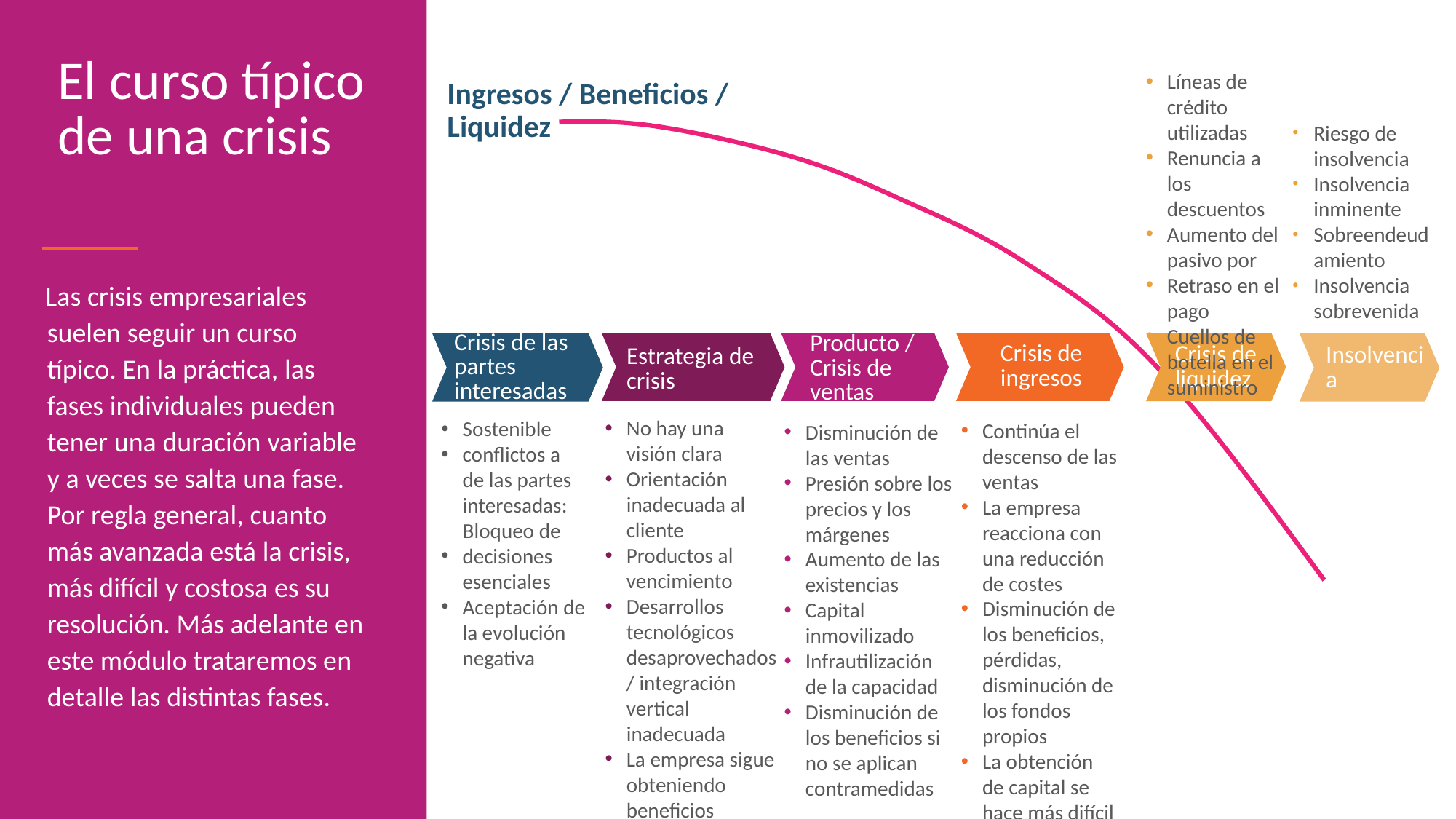

El curso típico de una crisis
Líneas de crédito utilizadas
Renuncia a los descuentos
Aumento del pasivo por
Retraso en el pago
Cuellos de botella en el suministro
Ingresos / Beneficios / Liquidez
Riesgo de insolvencia
Insolvencia inminente
Sobreendeudamiento
Insolvencia sobrevenida

Las crisis empresariales suelen seguir un curso típico. En la práctica, las fases individuales pueden tener una duración variable y a veces se salta una fase.  Por regla general, cuanto más avanzada está la crisis, más difícil y costosa es su resolución. Más adelante en este módulo trataremos en detalle las distintas fases.

Crisis de ingresos
Crisis de las partes interesadas
Crisis de liquidez
Producto / Crisis de ventas
Insolvencia
Estrategia de crisis
No hay una visión clara
Orientación inadecuada al cliente
Productos al vencimiento
Desarrollos tecnológicos desaprovechados / integración vertical inadecuada
La empresa sigue obteniendo beneficios

Sostenible
conflictos a
de las partes interesadas: Bloqueo de
decisiones esenciales
Aceptación de la evolución negativa

Continúa el descenso de las ventas
La empresa reacciona con una reducción de costes
Disminución de los beneficios, pérdidas, disminución de los fondos propios
La obtención de capital se hace más difícil (la calificación crediticia disminuye)
Disminución de las ventas
Presión sobre los precios y los márgenes
Aumento de las existencias
Capital inmovilizado
Infrautilización de la capacidad
Disminución de los beneficios si no se aplican contramedidas